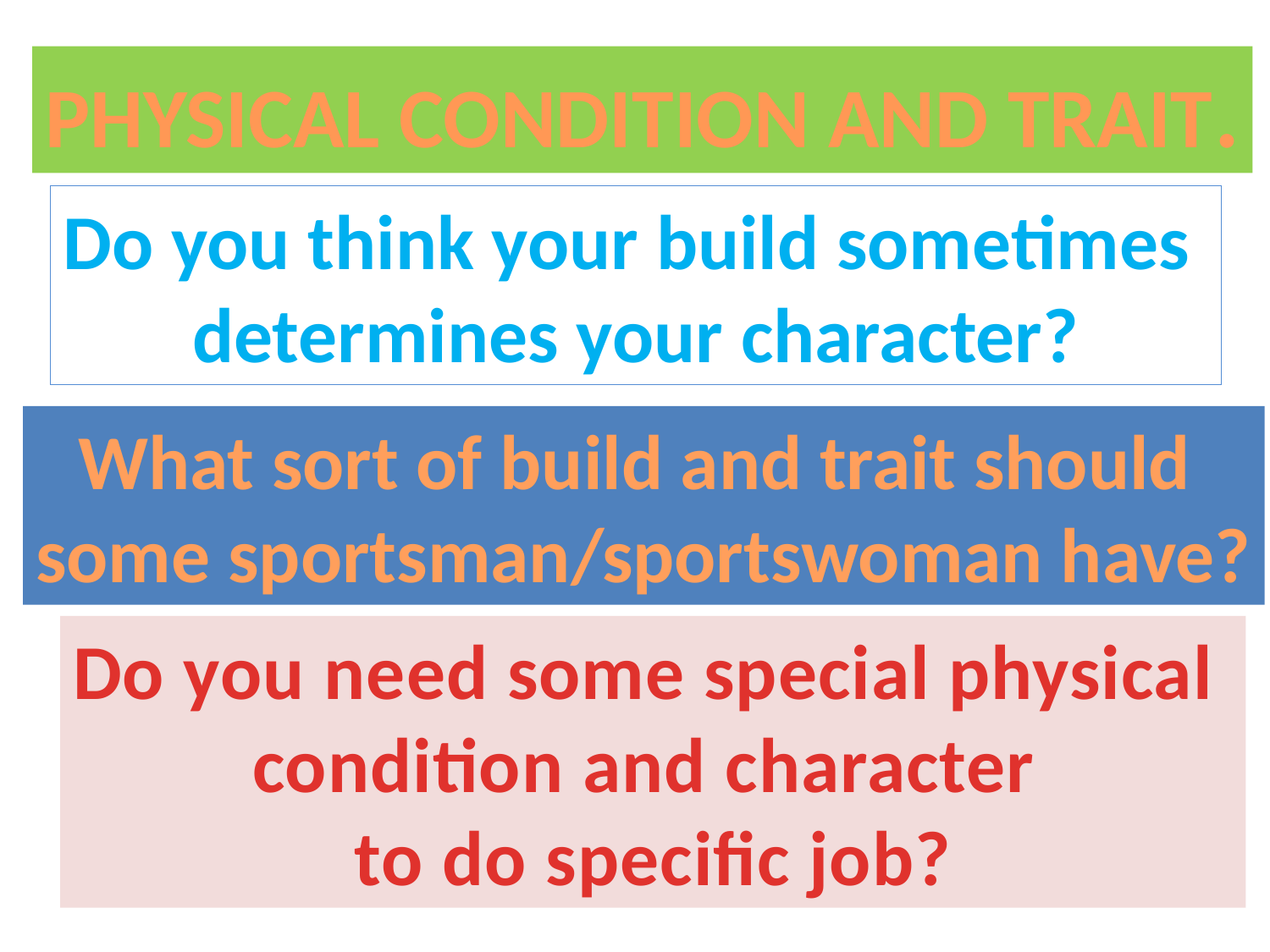

PHYSICAL CONDITION AND TRAIT.
Do you think your build sometimes
determines your character?
What sort of build and trait should
some sportsman/sportswoman have?
Do you need some special physical
condition and character
to do specific job?